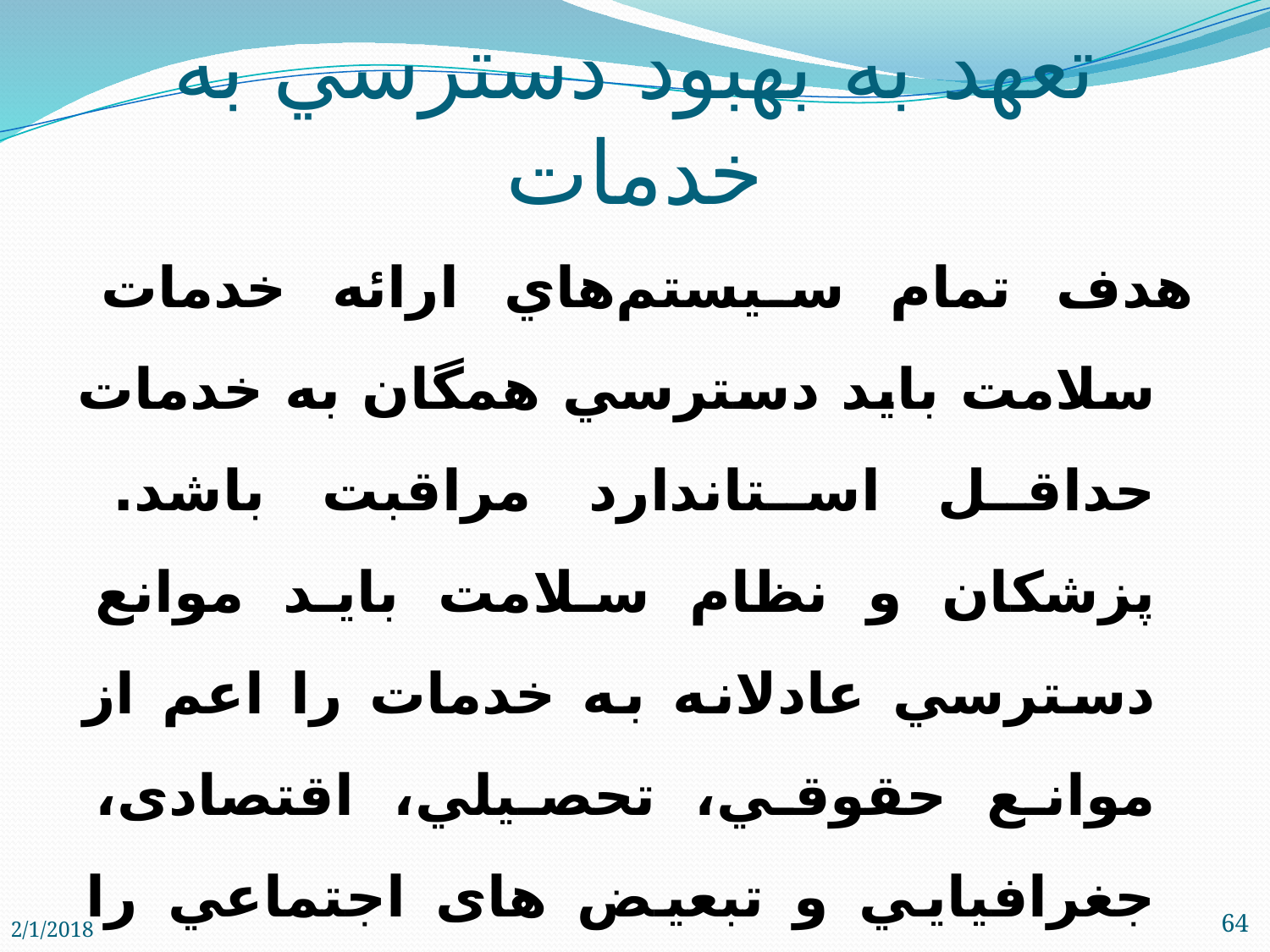

# تعهد به بهبود دسترسي به خدمات
هدف تمام سيستم‌هاي ارائه خدمات سلامت بايد دسترسي همگان به خدمات حداقل استاندارد مراقبت باشد. پزشكان و نظام سلامت بايد موانع دسترسي عادلانه به خدمات را اعم از موانع حقوقي، تحصيلي، اقتصادی، جغرافيايي و تبعيض های اجتماعي را برطرف سازند. تعهد به عدالت شامل ارتقاي سلامت عمومي و تقدم منافع جامعه بر منافع فردي پزشكان نيز مي‌شود.
2/1/2018
64